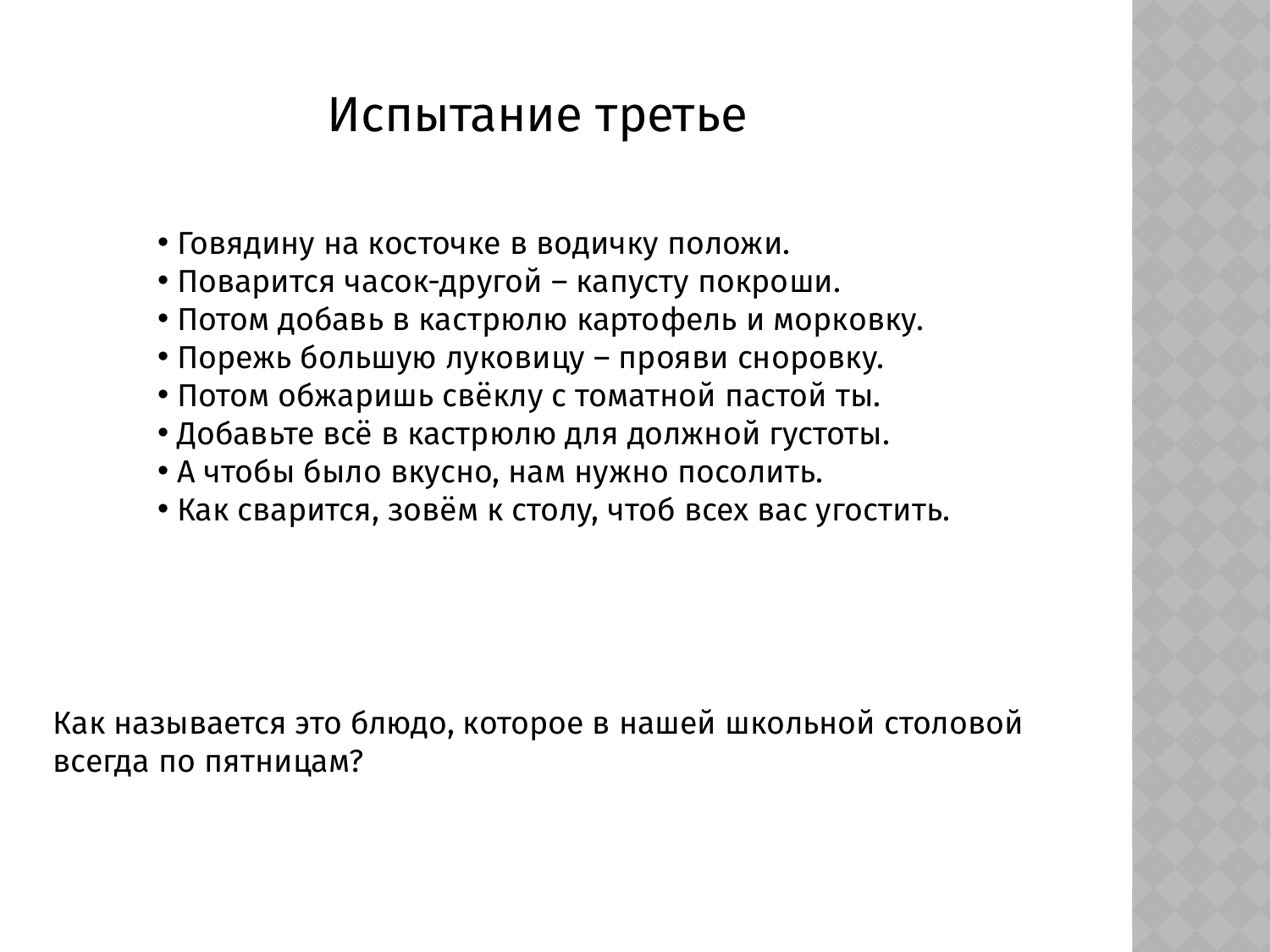

Испытание третье
 Говядину на косточке в водичку положи.
 Поварится часок-другой – капусту покроши.
 Потом добавь в кастрюлю картофель и морковку.
 Порежь большую луковицу – прояви сноровку.
 Потом обжаришь свёклу с томатной пастой ты.
 Добавьте всё в кастрюлю для должной густоты.
 А чтобы было вкусно, нам нужно посолить.
 Как сварится, зовём к столу, чтоб всех вас угостить.

Как называется это блюдо, которое в нашей школьной столовой
всегда по пятницам?